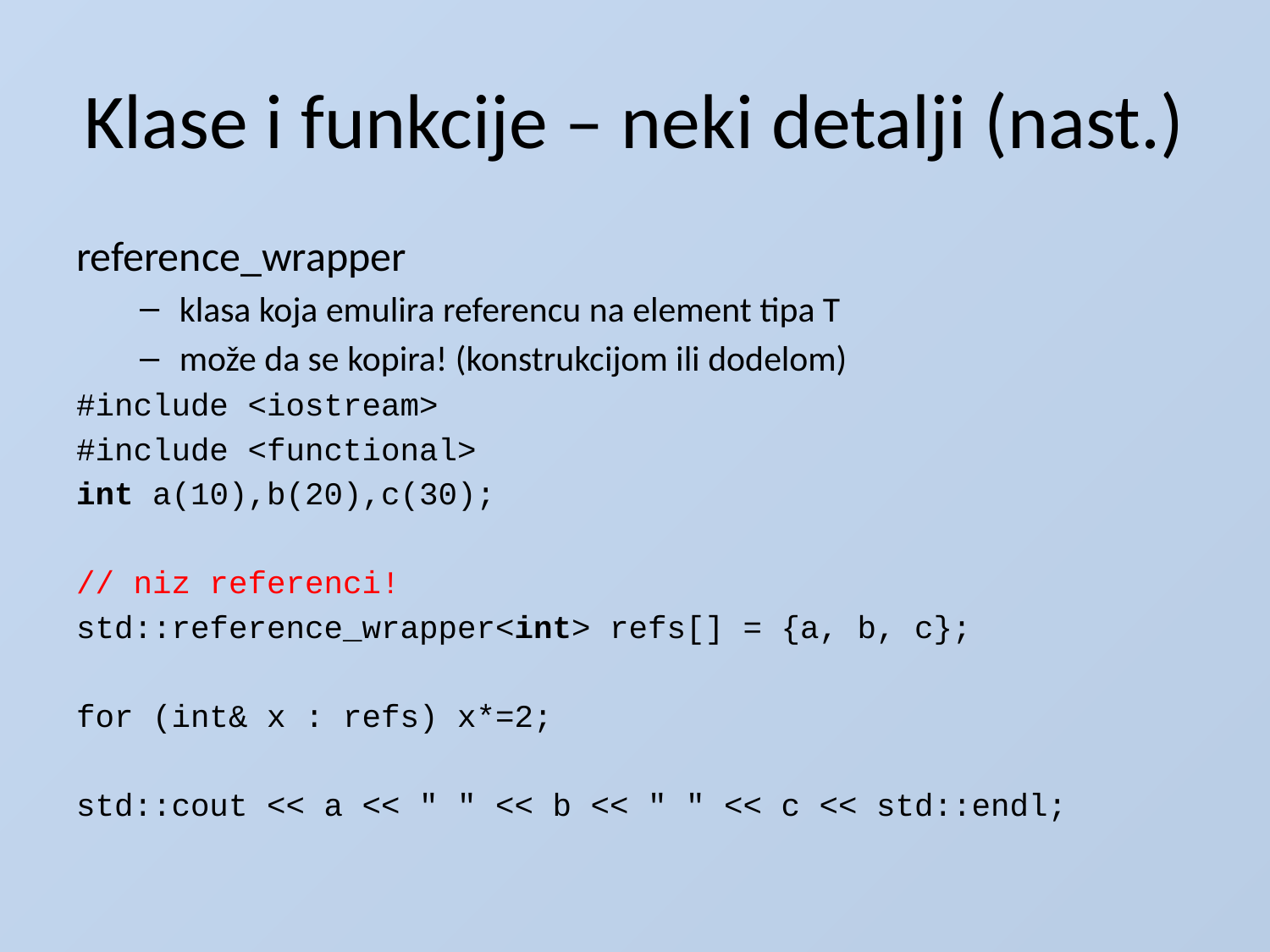

# Klase i funkcije – neki detalji (nast.)
reference_wrapper
klasa koja emulira referencu na element tipa T
može da se kopira! (konstrukcijom ili dodelom)
#include <iostream>
#include <functional>
int a(10),b(20),c(30);

// niz referenci!
std::reference_wrapper<int> refs[] = {a, b, c};

for (int& x : refs) x*=2;

std::cout << a << " " << b << " " << c << std::endl;